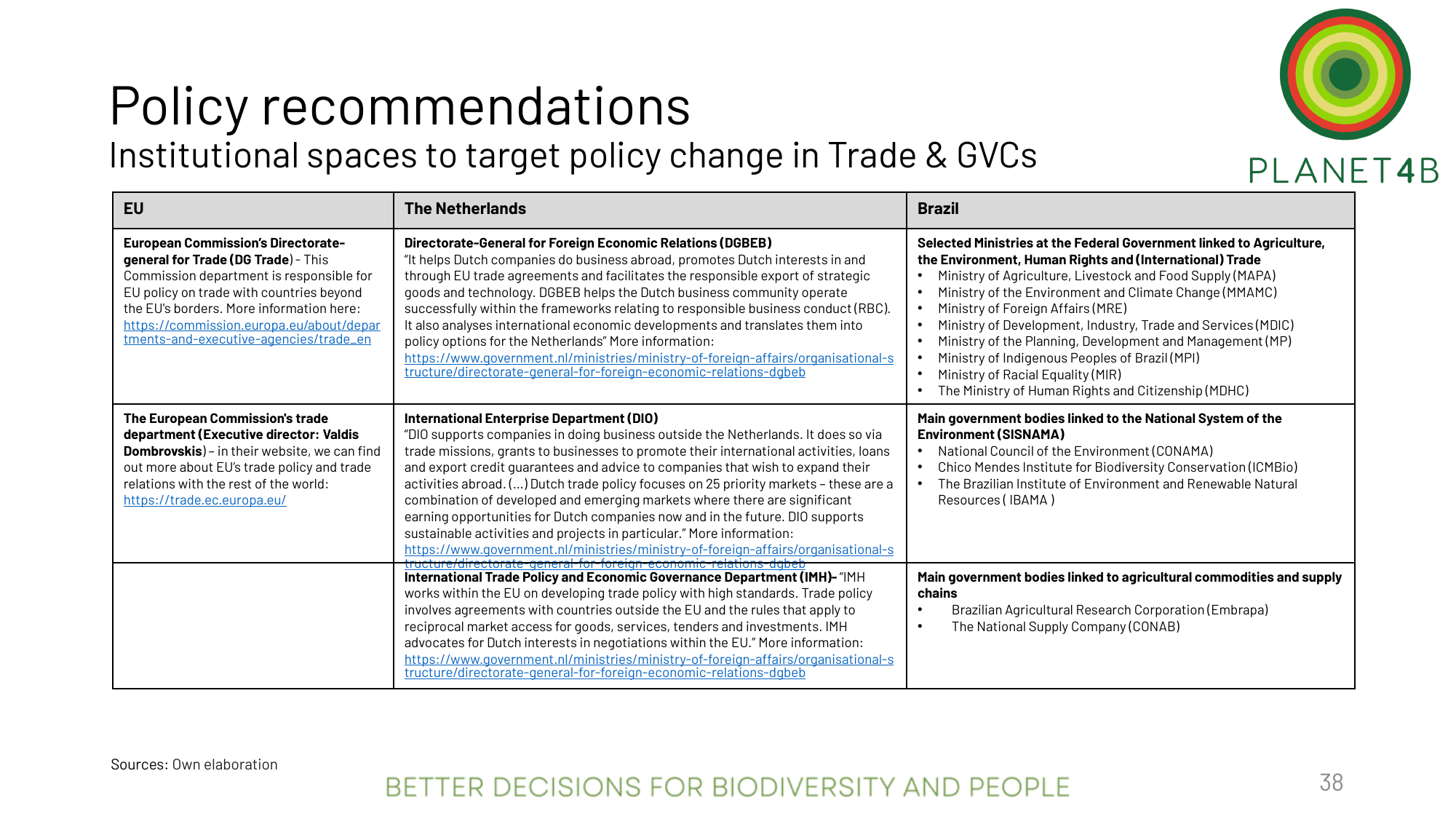

# Policy recommendations Institutional spaces to target policy change in Trade & GVCs
| EU | The Netherlands | Brazil |
| --- | --- | --- |
| European Commission’s Directorate-general for Trade (DG Trade) - This Commission department is responsible for EU policy on trade with countries beyond the EU's borders. More information here: https://commission.europa.eu/about/departments-and-executive-agencies/trade\_en | Directorate-General for Foreign Economic Relations (DGBEB) “It helps Dutch companies do business abroad, promotes Dutch interests in and through EU trade agreements and facilitates the responsible export of strategic goods and technology. DGBEB helps the Dutch business community operate successfully within the frameworks relating to responsible business conduct (RBC). It also analyses international economic developments and translates them into policy options for the Netherlands” More information: https://www.government.nl/ministries/ministry-of-foreign-affairs/organisational-structure/directorate-general-for-foreign-economic-relations-dgbeb | Selected Ministries at the Federal Government linked to Agriculture, the Environment, Human Rights and (International) Trade Ministry of Agriculture, Livestock and Food Supply (MAPA) Ministry of the Environment and Climate Change (MMAMC) Ministry of Foreign Affairs (MRE) Ministry of Development, Industry, Trade and Services (MDIC) Ministry of the Planning, Development and Management (MP) Ministry of Indigenous Peoples of Brazil (MPI) Ministry of Racial Equality (MIR) The Ministry of Human Rights and Citizenship (MDHC) |
| The European Commission's trade department (Executive director: Valdis Dombrovskis) – in their website, we can find out more about EU’s trade policy and trade relations with the rest of the world: https://trade.ec.europa.eu/ | International Enterprise Department (DIO) “DIO supports companies in doing business outside the Netherlands. It does so via trade missions, grants to businesses to promote their international activities, loans and export credit guarantees and advice to companies that wish to expand their activities abroad. (…) Dutch trade policy focuses on 25 priority markets – these are a combination of developed and emerging markets where there are significant earning opportunities for Dutch companies now and in the future. DIO supports sustainable activities and projects in particular.” More information: https://www.government.nl/ministries/ministry-of-foreign-affairs/organisational-structure/directorate-general-for-foreign-economic-relations-dgbeb | Main government bodies linked to the National System of the Environment (SISNAMA) National Council of the Environment (CONAMA) Chico Mendes Institute for Biodiversity Conservation (ICMBio) The Brazilian Institute of Environment and Renewable Natural Resources ( IBAMA ) |
|  | International Trade Policy and Economic Governance Department (IMH)- “IMH works within the EU on developing trade policy with high standards. Trade policy involves agreements with countries outside the EU and the rules that apply to reciprocal market access for goods, services, tenders and investments. IMH advocates for Dutch interests in negotiations within the EU.” More information: https://www.government.nl/ministries/ministry-of-foreign-affairs/organisational-structure/directorate-general-for-foreign-economic-relations-dgbeb | Main government bodies linked to agricultural commodities and supply chains Brazilian Agricultural Research Corporation (Embrapa) The National Supply Company (CONAB) |

Sources: Own elaboration
38